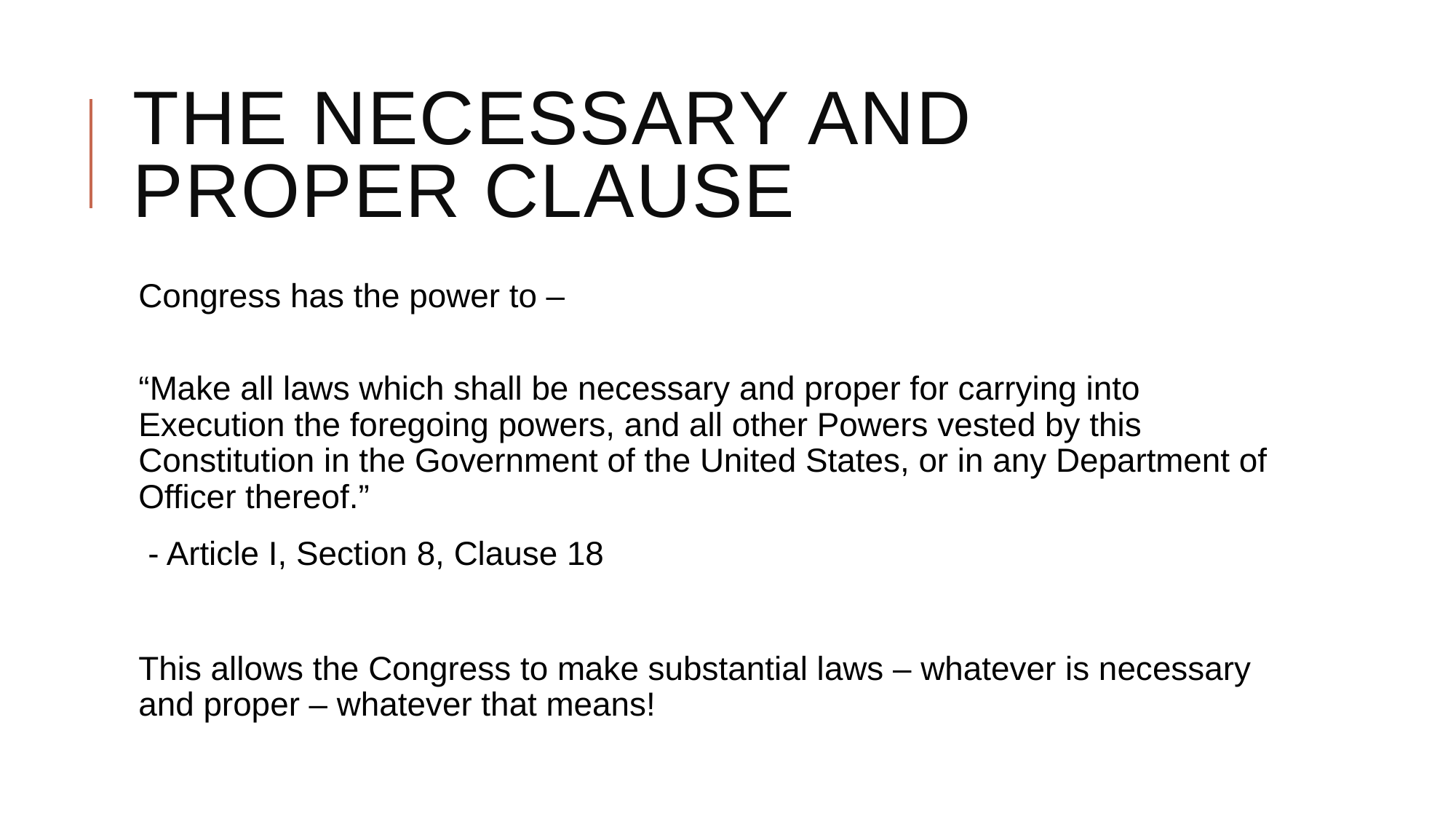

# The Necessary and Proper Clause
Congress has the power to –
“Make all laws which shall be necessary and proper for carrying into Execution the foregoing powers, and all other Powers vested by this Constitution in the Government of the United States, or in any Department of Officer thereof.”
 - Article I, Section 8, Clause 18

This allows the Congress to make substantial laws – whatever is necessary and proper – whatever that means!